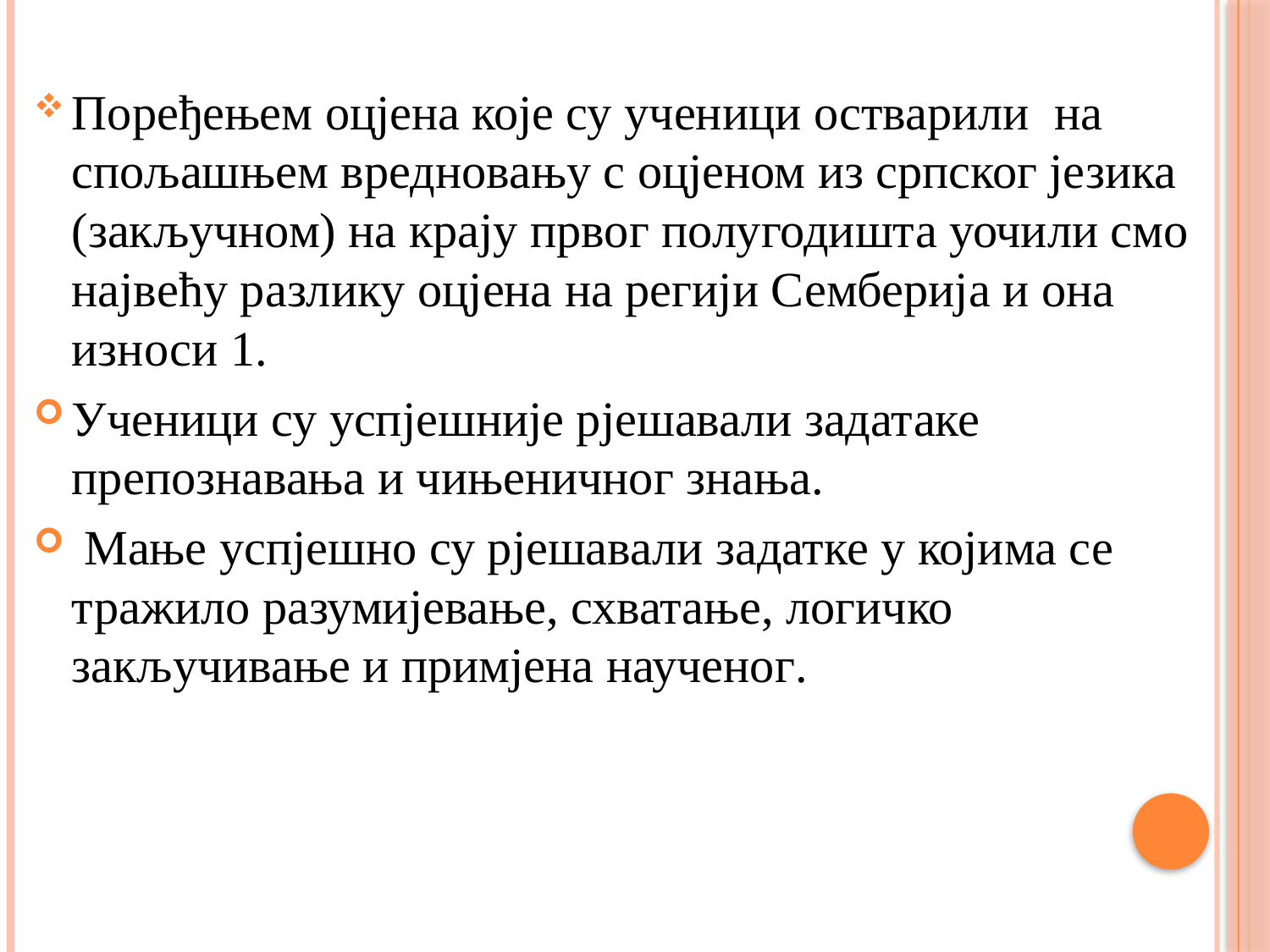

Поређењем оцјена које су ученици остварили  на спољашњем вредновању с оцјеном из српског језика (закључном) на крају првог полугодишта уочили смо највећу разлику оцјена на регији Семберија и она износи 1.
Ученици су успјешније рјешавали задатаке препознавања и чињеничног знања.
 Мање успјешно су рјешавали задатке у којима се тражило разумијевање, схватање, логичко закључивање и примјена наученог.